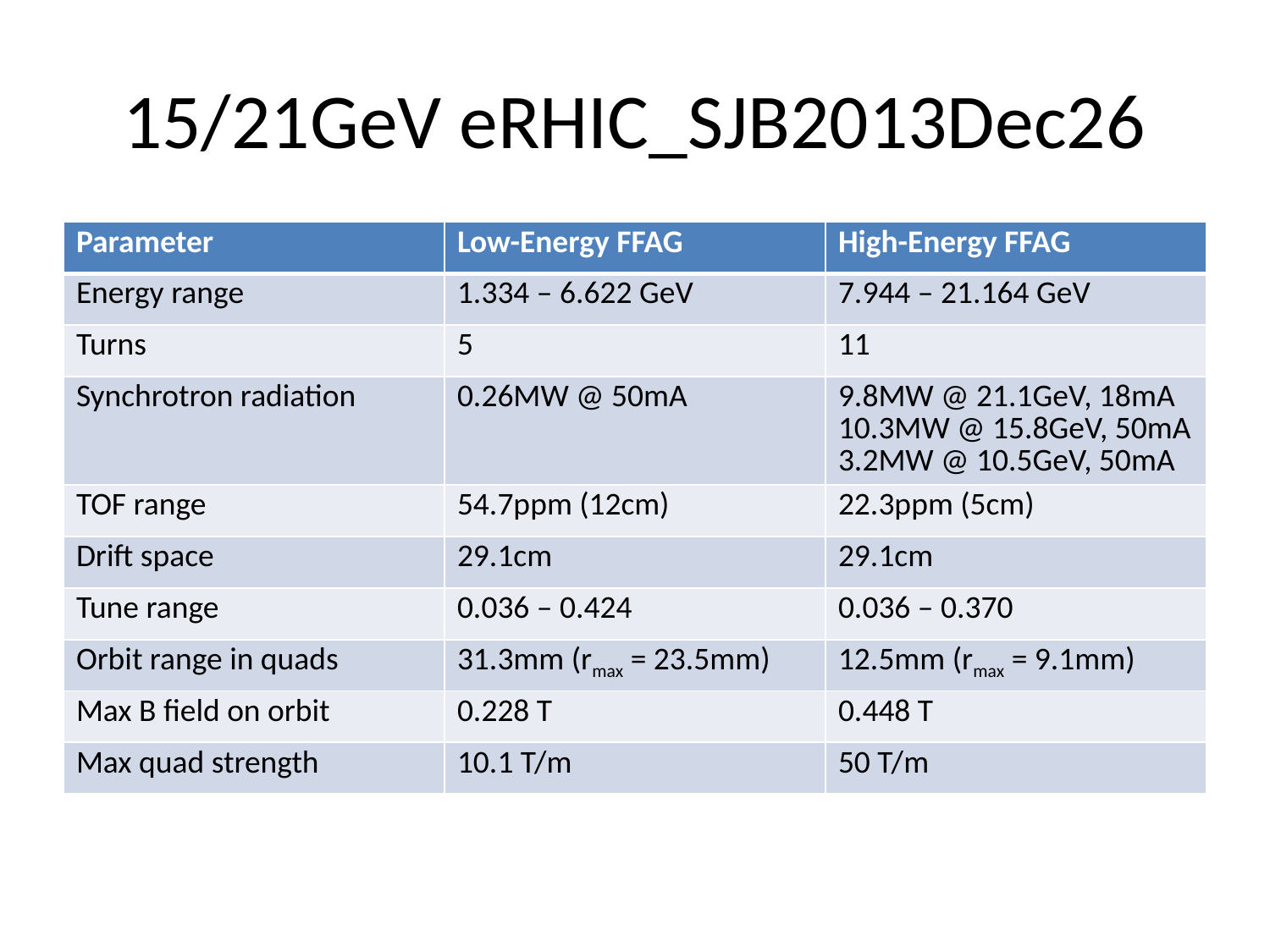

# 15/21GeV eRHIC_SJB2013Dec26
| Parameter | Low-Energy FFAG | High-Energy FFAG |
| --- | --- | --- |
| Energy range | 1.334 – 6.622 GeV | 7.944 – 21.164 GeV |
| Turns | 5 | 11 |
| Synchrotron radiation | 0.26MW @ 50mA | 9.8MW @ 21.1GeV, 18mA 10.3MW @ 15.8GeV, 50mA 3.2MW @ 10.5GeV, 50mA |
| TOF range | 54.7ppm (12cm) | 22.3ppm (5cm) |
| Drift space | 29.1cm | 29.1cm |
| Tune range | 0.036 – 0.424 | 0.036 – 0.370 |
| Orbit range in quads | 31.3mm (rmax = 23.5mm) | 12.5mm (rmax = 9.1mm) |
| Max B field on orbit | 0.228 T | 0.448 T |
| Max quad strength | 10.1 T/m | 50 T/m |